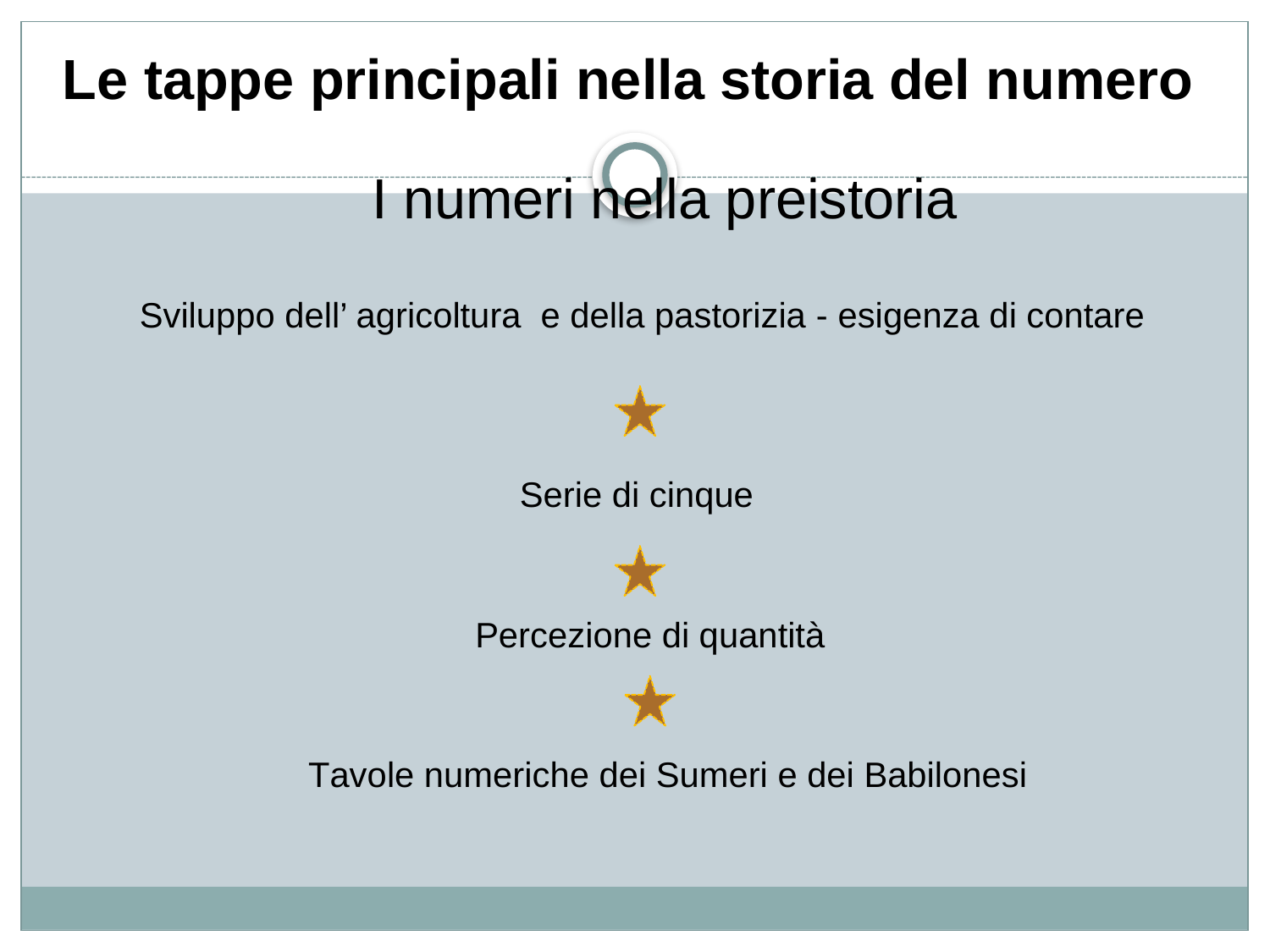

Le tappe principali nella storia del numero

I numeri nella preistoria
Sviluppo dell’ agricoltura  e della pastorizia - esigenza di contare

Serie di cinque

Percezione di quantità

Tavole numeriche dei Sumeri e dei Babilonesi